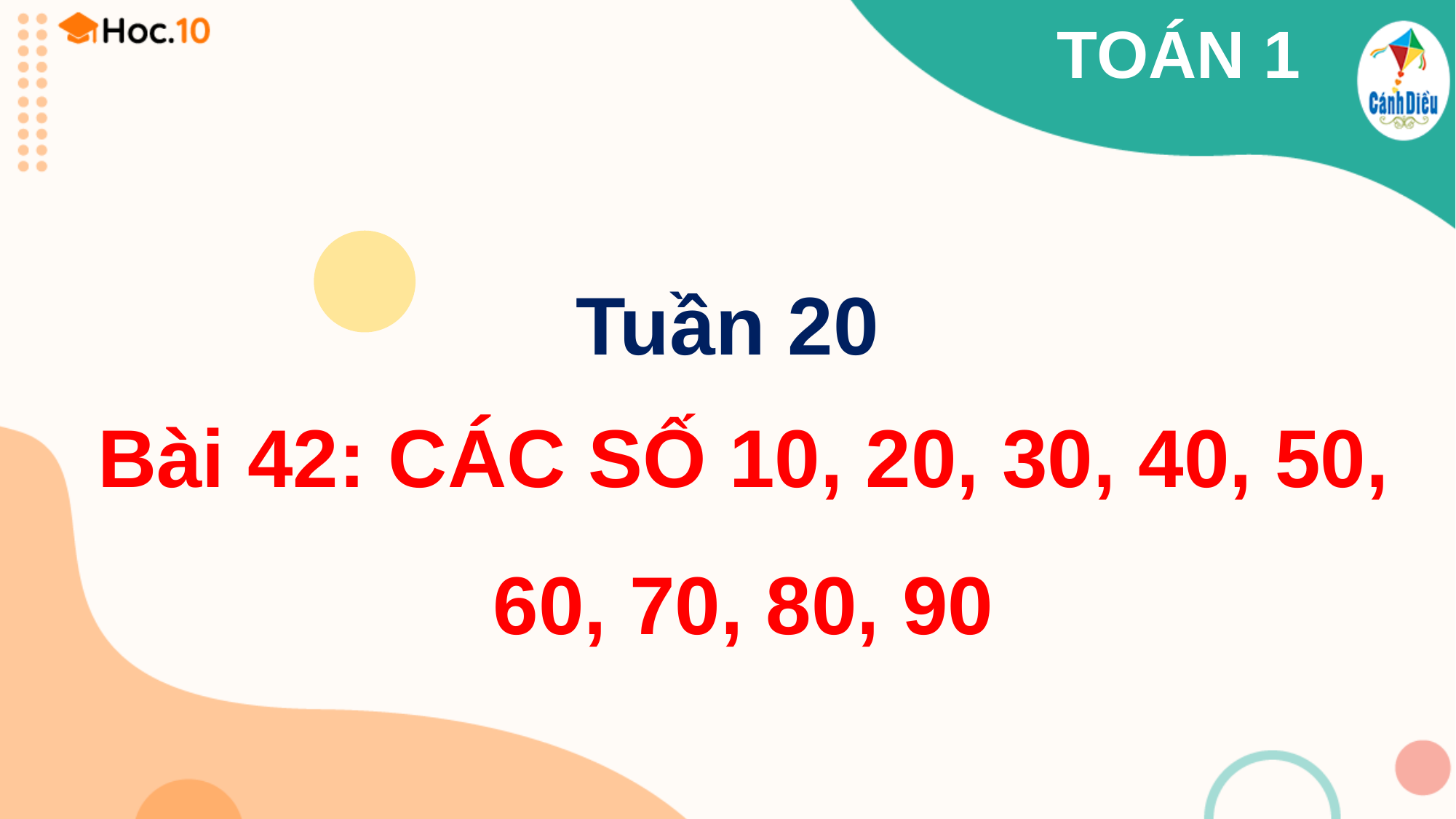

TOÁN 1
Tuần 20
Bài 42: CÁC SỐ 10, 20, 30, 40, 50, 60, 70, 80, 90